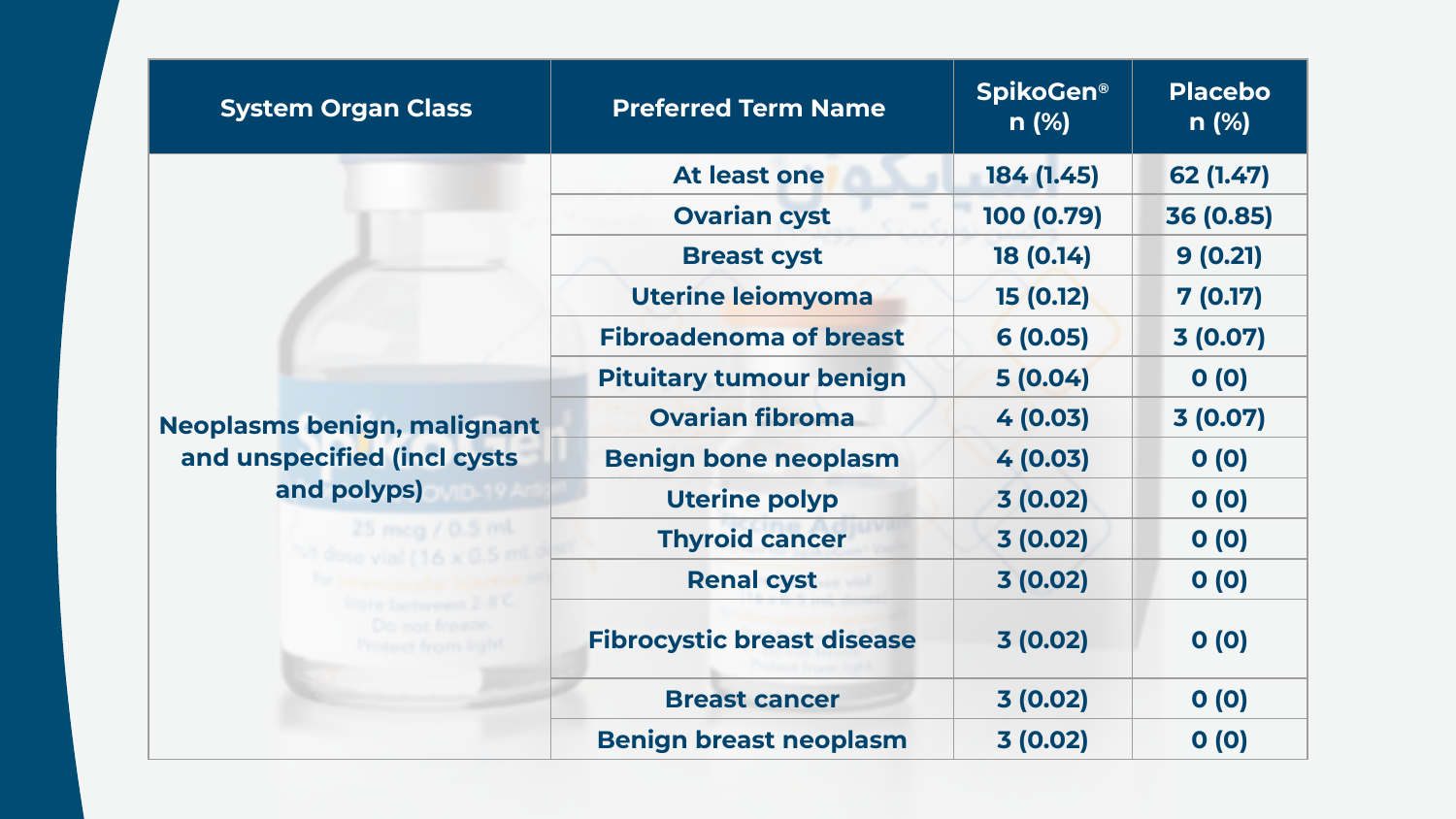

| System Organ Class | Preferred Term Name | SpikoGen® n (%) | Placebo n (%) |
| --- | --- | --- | --- |
| Neoplasms benign, malignant and unspecified (incl cysts and polyps) | At least one | 184 (1.45) | 62 (1.47) |
|  | Ovarian cyst | 100 (0.79) | 36 (0.85) |
|  | Breast cyst | 18 (0.14) | 9 (0.21) |
|  | Uterine leiomyoma | 15 (0.12) | 7 (0.17) |
|  | Fibroadenoma of breast | 6 (0.05) | 3 (0.07) |
|  | Pituitary tumour benign | 5 (0.04) | 0 (0) |
|  | Ovarian fibroma | 4 (0.03) | 3 (0.07) |
|  | Benign bone neoplasm | 4 (0.03) | 0 (0) |
|  | Uterine polyp | 3 (0.02) | 0 (0) |
|  | Thyroid cancer | 3 (0.02) | 0 (0) |
|  | Renal cyst | 3 (0.02) | 0 (0) |
|  | Fibrocystic breast disease | 3 (0.02) | 0 (0) |
|  | Breast cancer | 3 (0.02) | 0 (0) |
|  | Benign breast neoplasm | 3 (0.02) | 0 (0) |